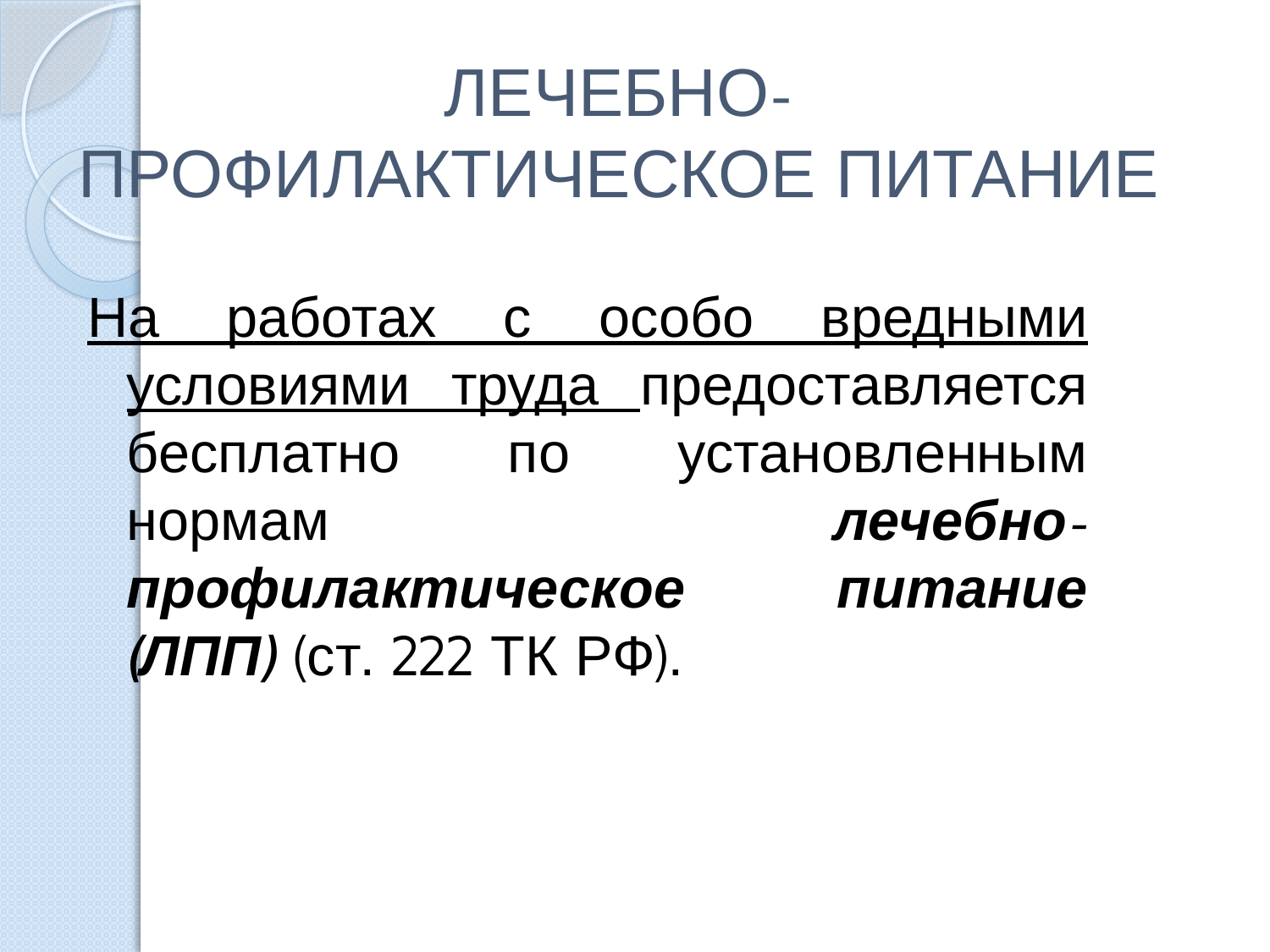

# ЛЕЧЕБНО-ПРОФИЛАКТИЧЕСКОЕ ПИТАНИЕ
На работах с особо вредными условиями труда предоставляется бесплатно по установленным нормам лечебно-профилактическое питание (ЛПП) (ст. 222 ТК РФ).